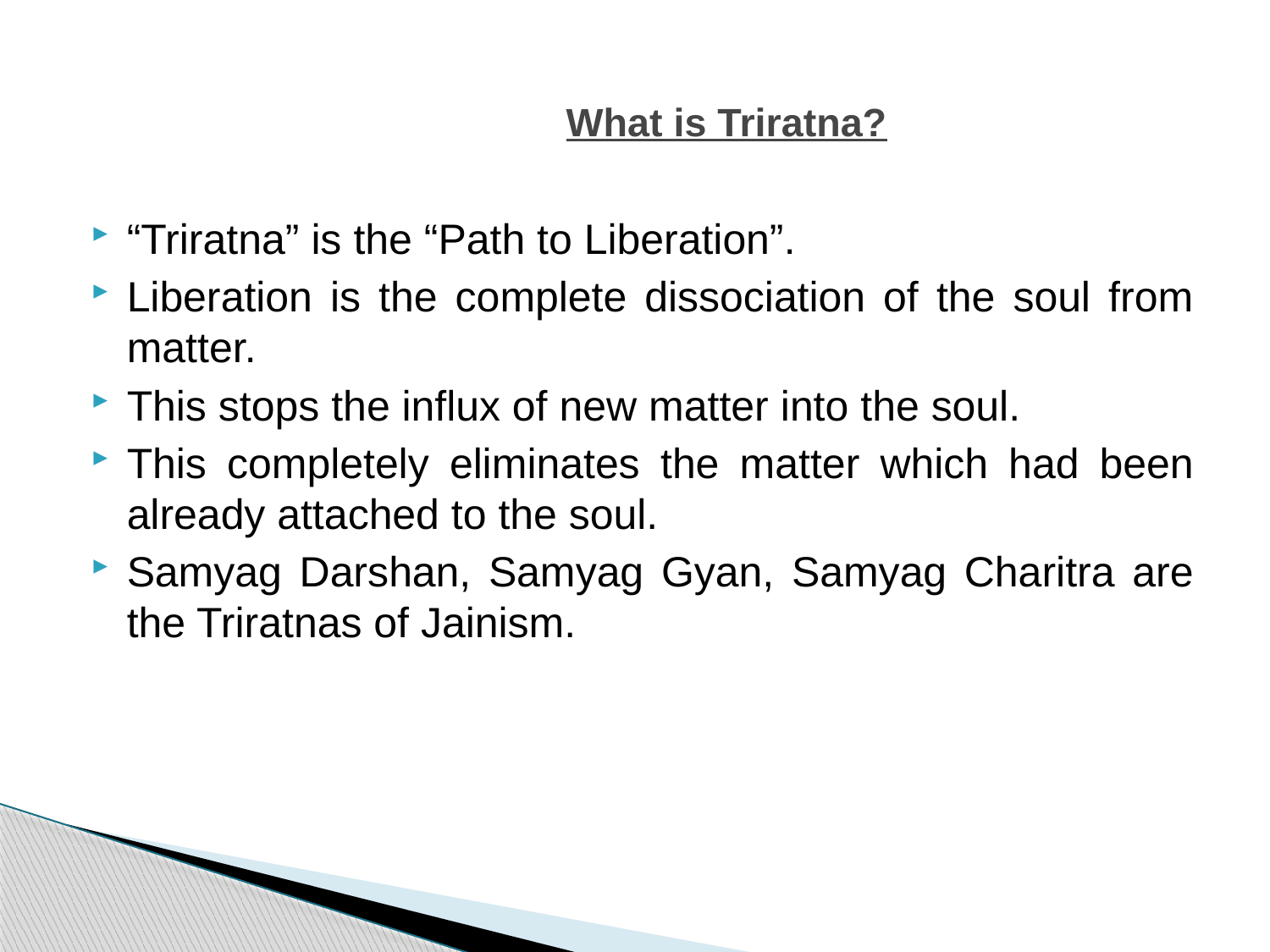

# What is Triratna?
“Triratna” is the “Path to Liberation”.
Liberation is the complete dissociation of the soul from matter.
This stops the influx of new matter into the soul.
This completely eliminates the matter which had been already attached to the soul.
Samyag Darshan, Samyag Gyan, Samyag Charitra are the Triratnas of Jainism.